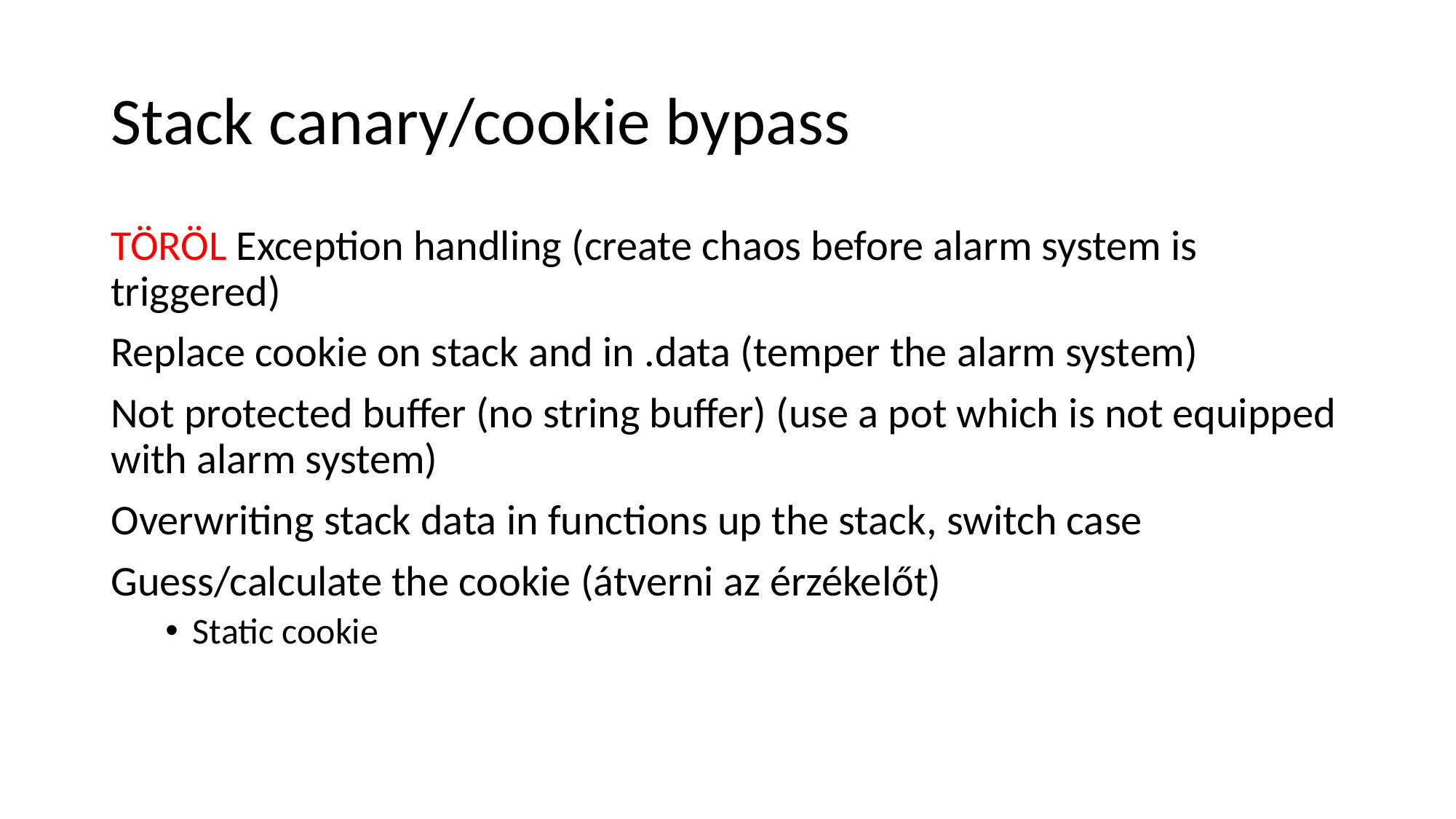

# Stack canary/cookie bypass
TÖRÖL Exception handling (create chaos before alarm system is triggered)
Replace cookie on stack and in .data (temper the alarm system)
Not protected buffer (no string buffer) (use a pot which is not equipped with alarm system)
Overwriting stack data in functions up the stack, switch case
Guess/calculate the cookie (átverni az érzékelőt)
Static cookie